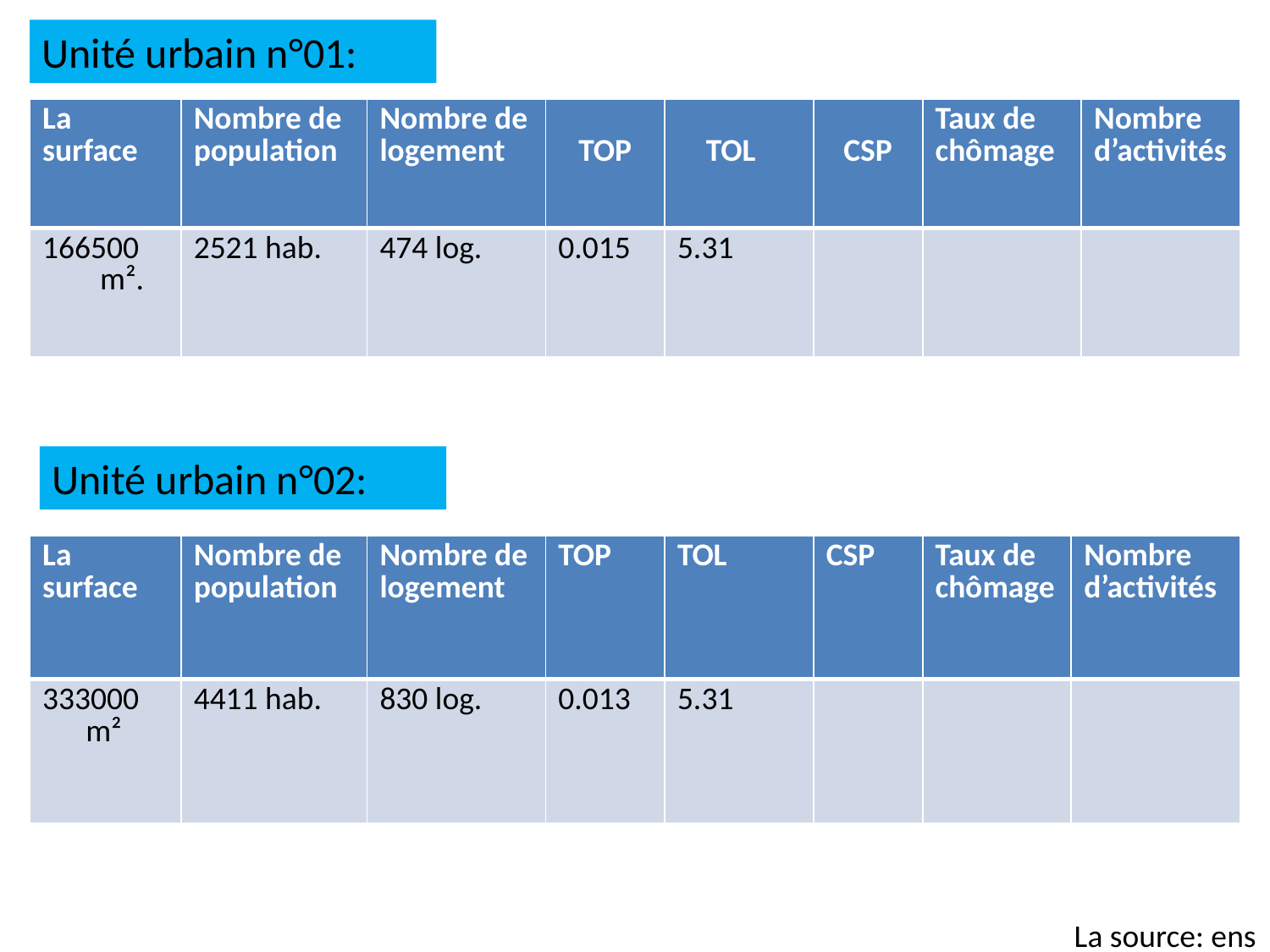

Unité urbain n°01:
| La surface | Nombre de population | Nombre de logement | TOP | TOL | CSP | Taux de chômage | Nombre d’activités |
| --- | --- | --- | --- | --- | --- | --- | --- |
| 166500 m². | 2521 hab. | 474 log. | 0.015 | 5.31 |  |  |  |
Unité urbain n°02:
| La surface | Nombre de population | Nombre de logement | TOP | TOL | CSP | Taux de chômage | Nombre d’activités |
| --- | --- | --- | --- | --- | --- | --- | --- |
| 333000 m² | 4411 hab. | 830 log. | 0.013 | 5.31 |  |  |  |
La source: ens